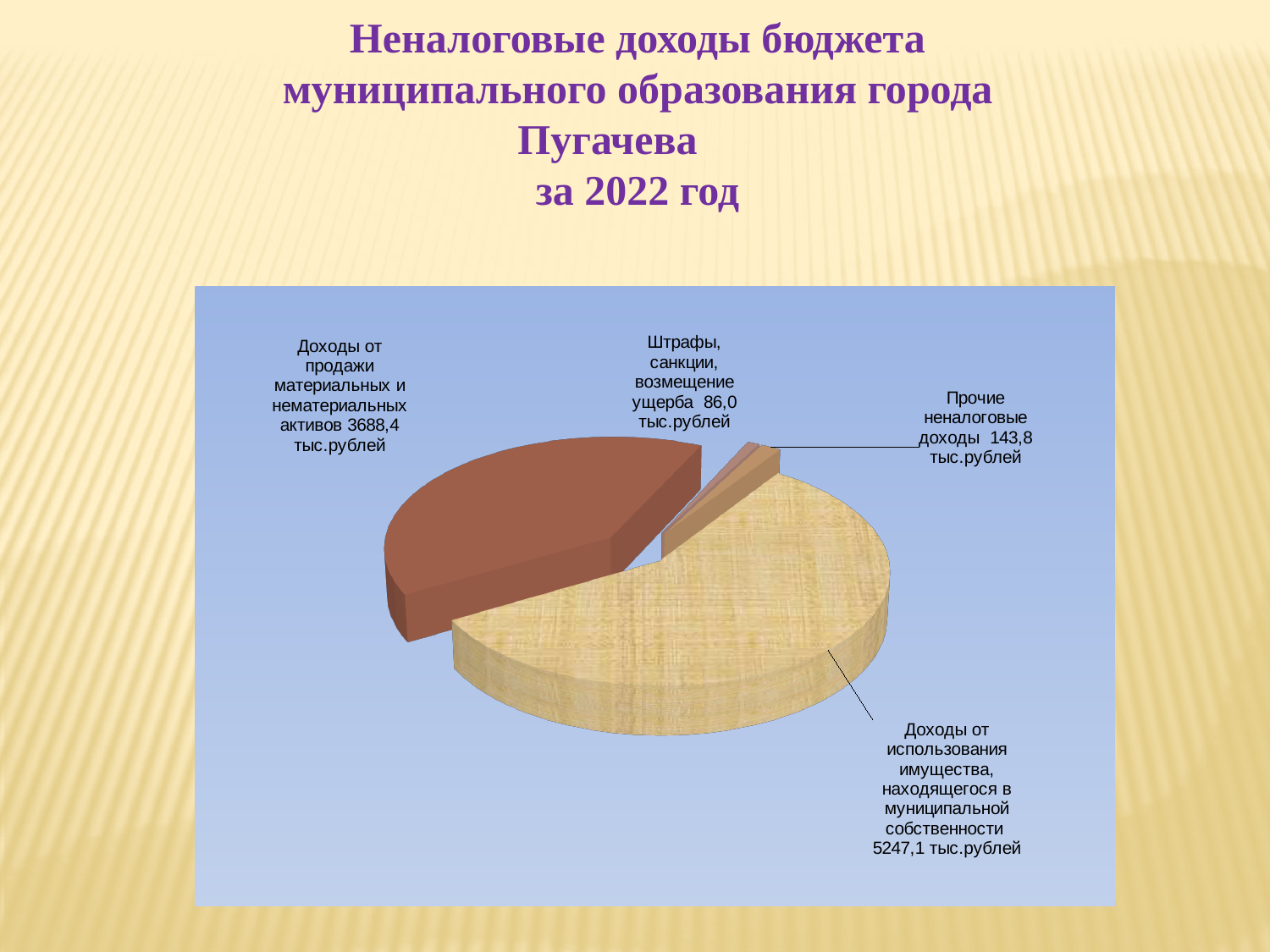

Неналоговые доходы бюджета
муниципального образования города Пугачева
за 2022 год

[unsupported chart]